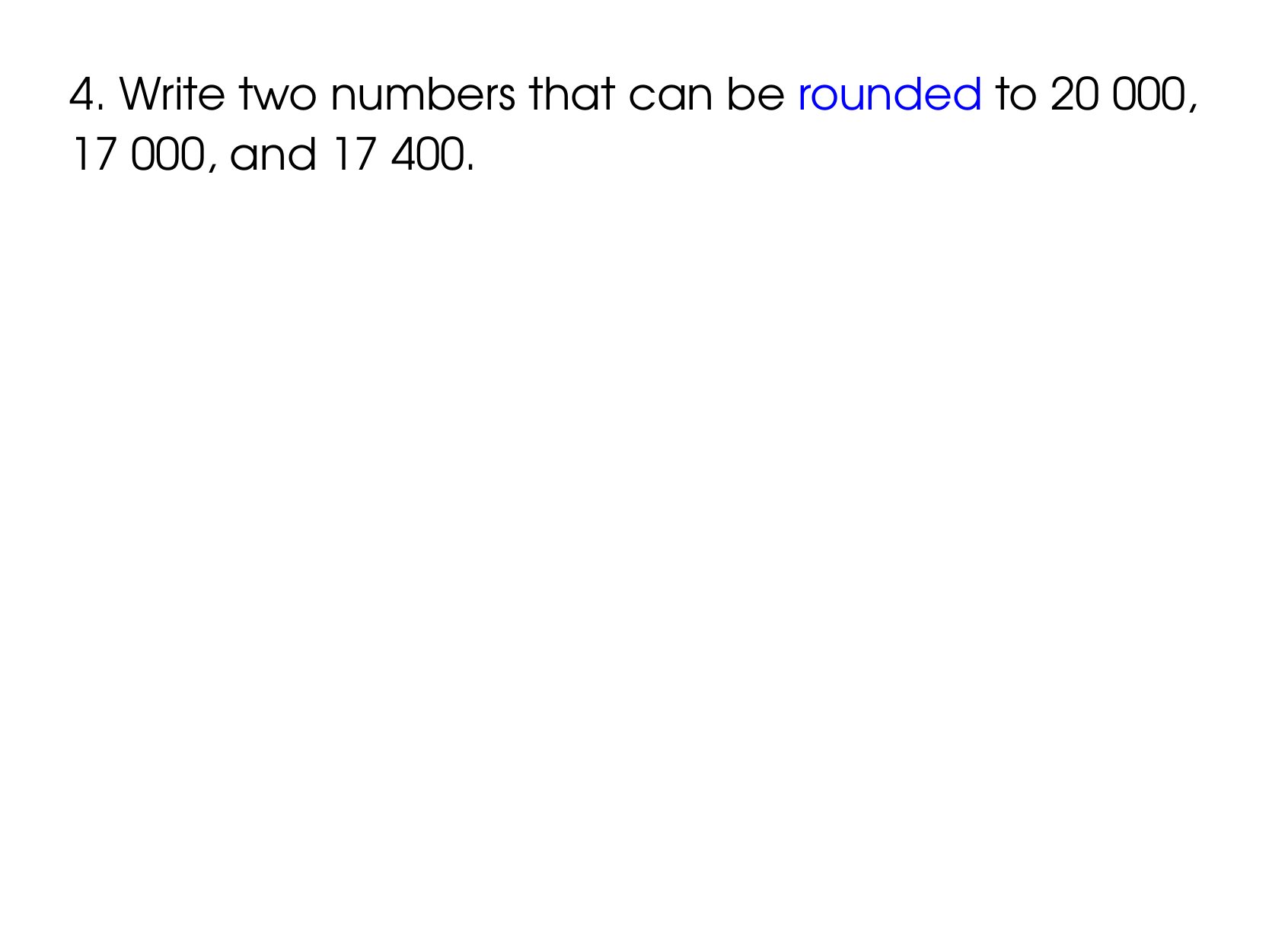

4. Write two numbers that can be rounded to 20 000, 17 000, and 17 400.